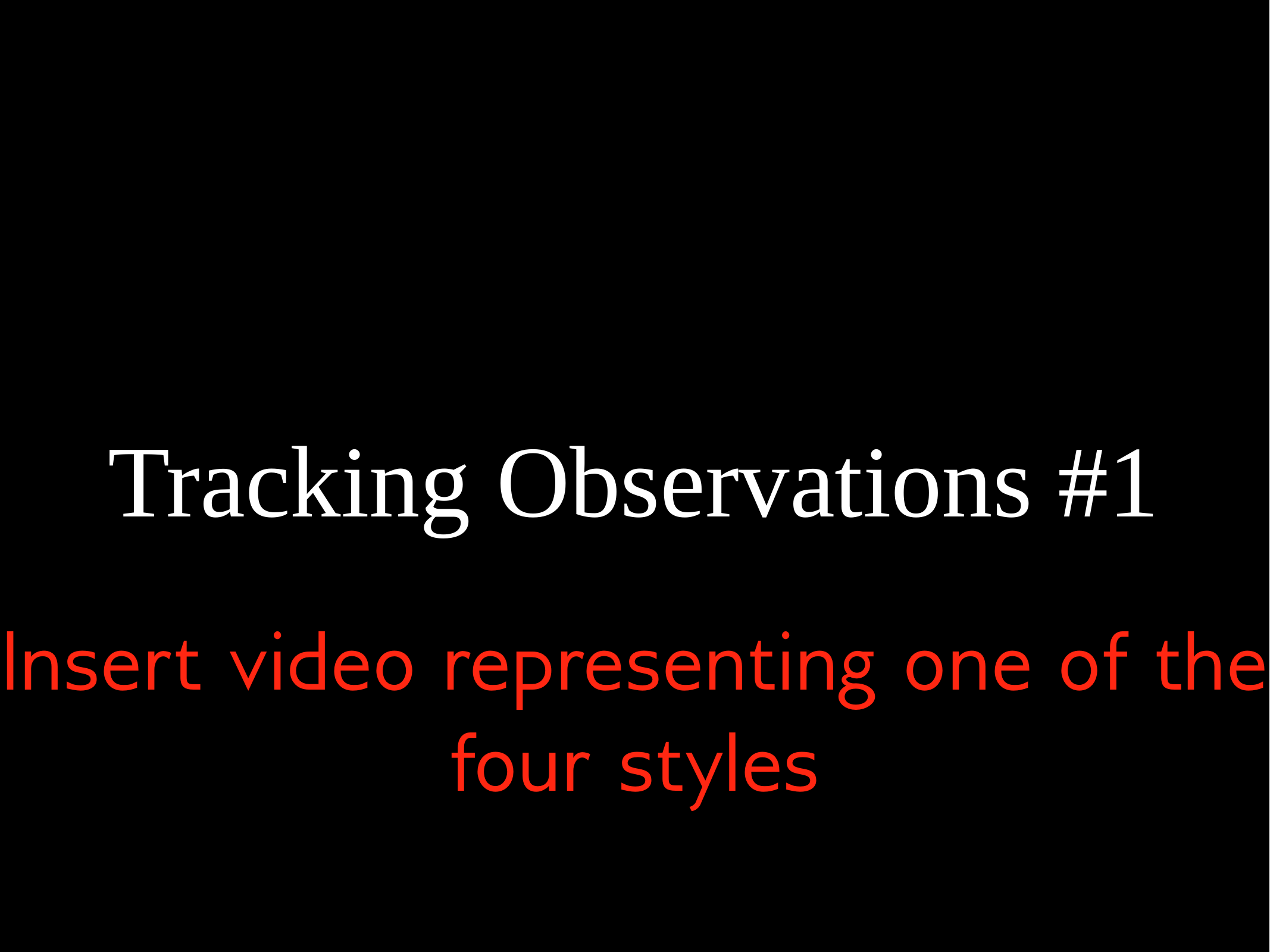

Tracking Observations #1
Insert video representing one of the four styles